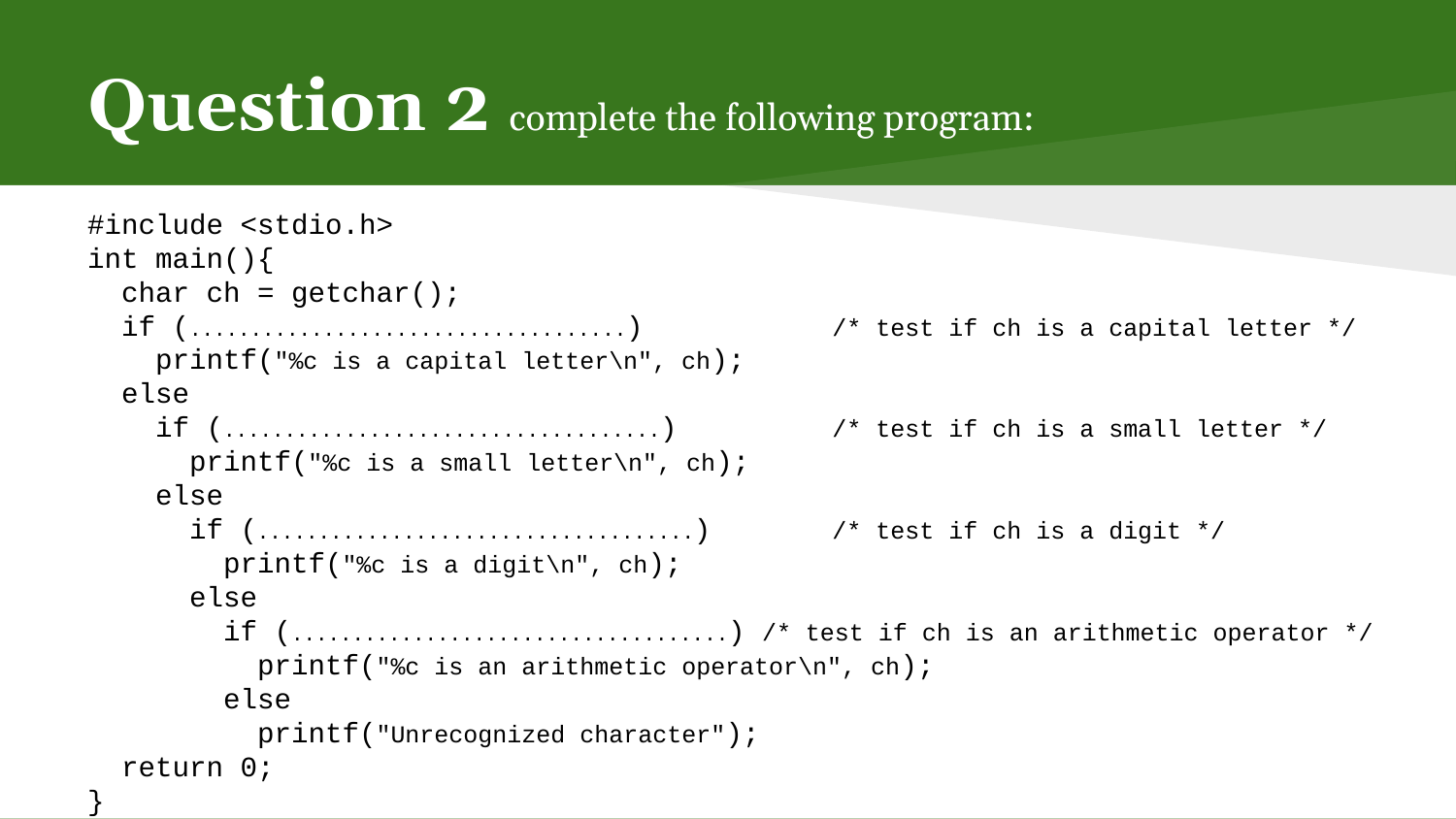

# Question 2 complete the following program:
#include <stdio.h>
int main(){
  char ch = getchar();
  if (....................................)		 /* test if ch is a capital letter */
    printf("%c is a capital letter\n", ch);
  else
    if (....................................)	 /* test if ch is a small letter */
      printf("%c is a small letter\n", ch);
    else
      if (....................................)	 /* test if ch is a digit */
        printf("%c is a digit\n", ch);
      else
        if (....................................) /* test if ch is an arithmetic operator */
          printf("%c is an arithmetic operator\n", ch);
        else
          printf("Unrecognized character");
  return 0;
}